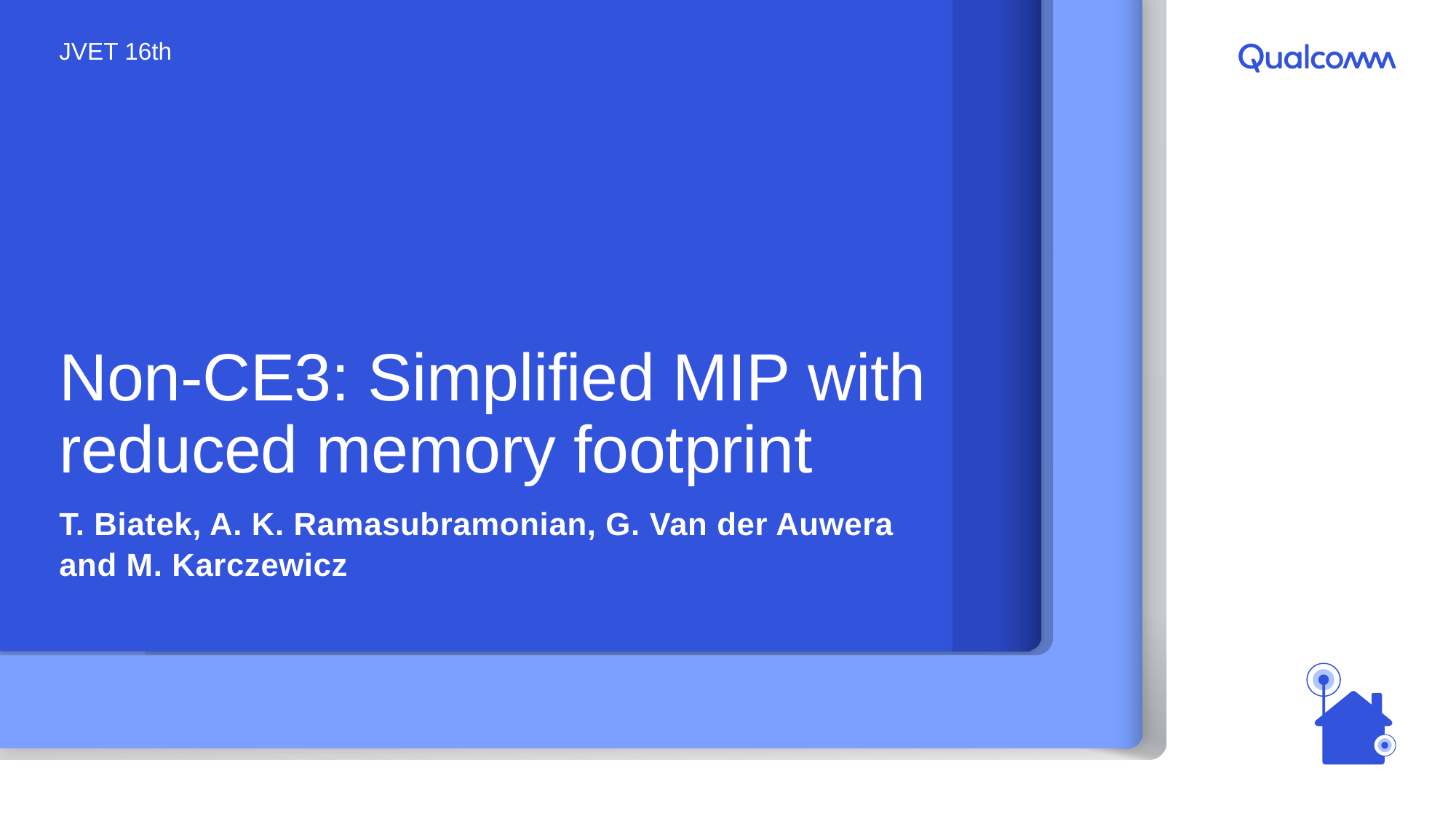

JVET 16th
# Non-CE3: Simplified MIP with reduced memory footprint
T. Biatek, A. K. Ramasubramonian, G. Van der Auwera and M. Karczewicz